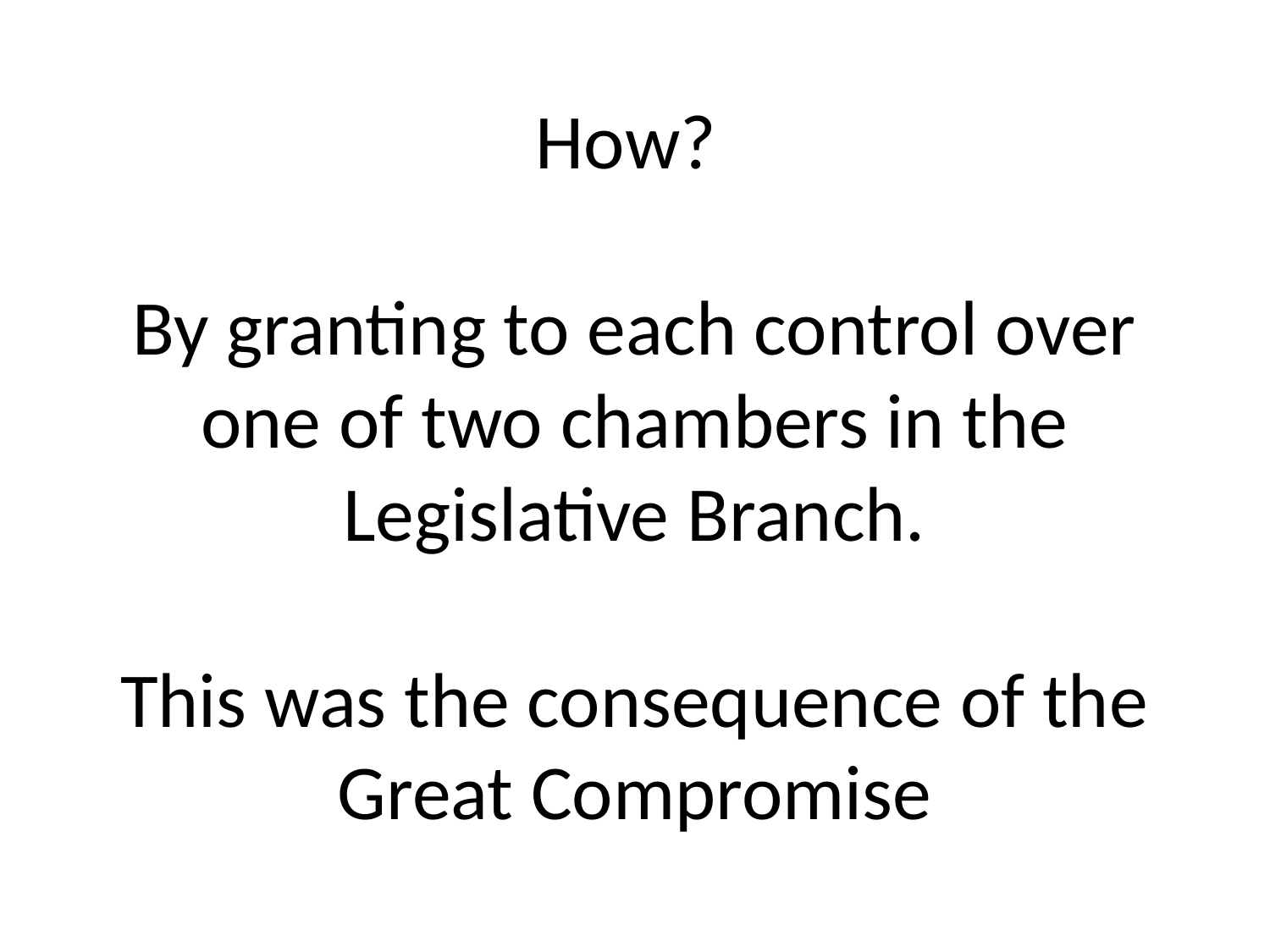

# How? By granting to each control over one of two chambers in the Legislative Branch. This was the consequence of the Great Compromise